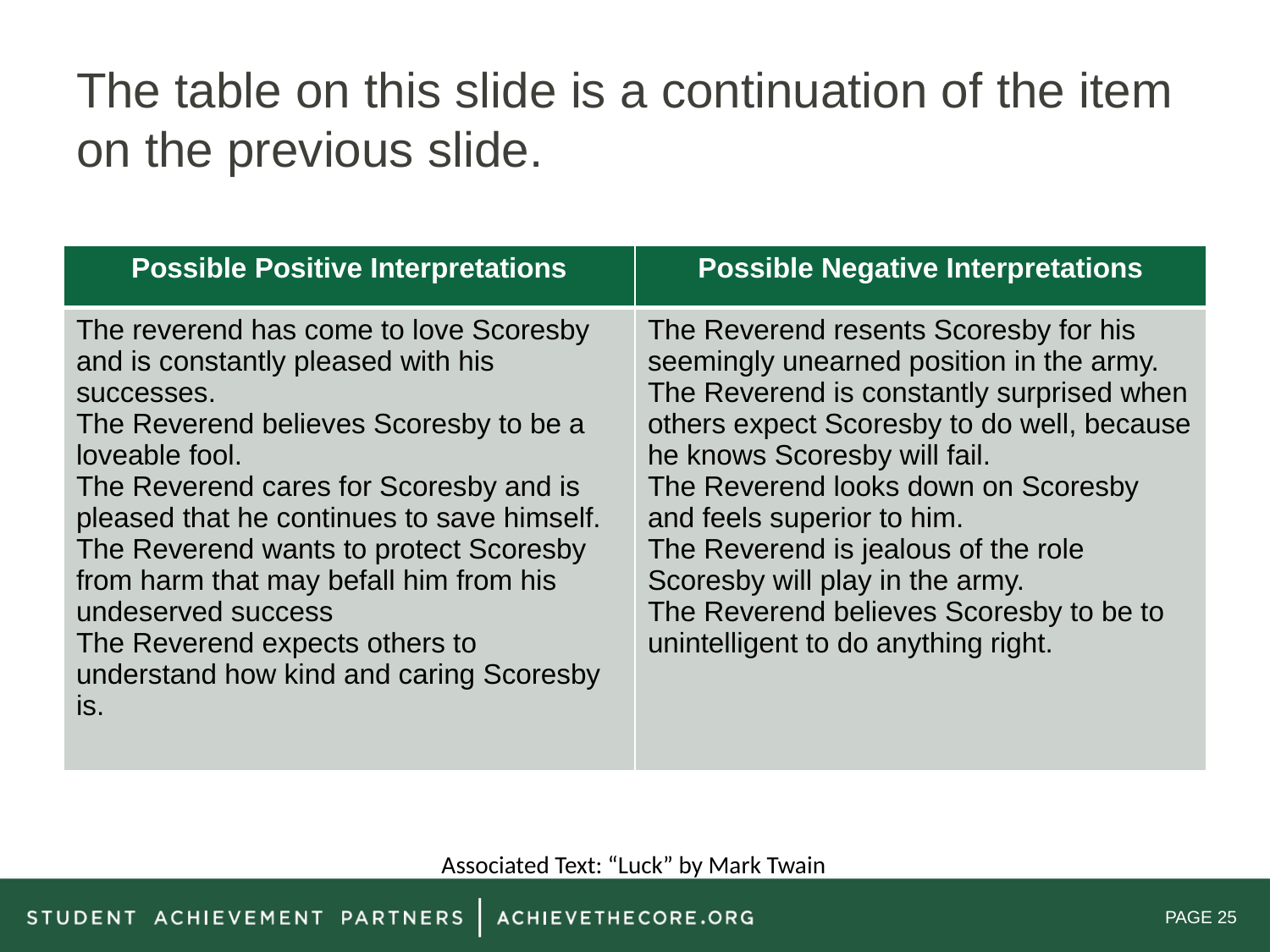

# The table on this slide is a continuation of the item on the previous slide.
| Possible Positive Interpretations | Possible Negative Interpretations |
| --- | --- |
| The reverend has come to love Scoresby and is constantly pleased with his successes. The Reverend believes Scoresby to be a loveable fool. The Reverend cares for Scoresby and is pleased that he continues to save himself. The Reverend wants to protect Scoresby from harm that may befall him from his undeserved success The Reverend expects others to understand how kind and caring Scoresby is. | The Reverend resents Scoresby for his seemingly unearned position in the army. The Reverend is constantly surprised when others expect Scoresby to do well, because he knows Scoresby will fail. The Reverend looks down on Scoresby and feels superior to him. The Reverend is jealous of the role Scoresby will play in the army. The Reverend believes Scoresby to be to unintelligent to do anything right. |
Associated Text: “Luck” by Mark Twain